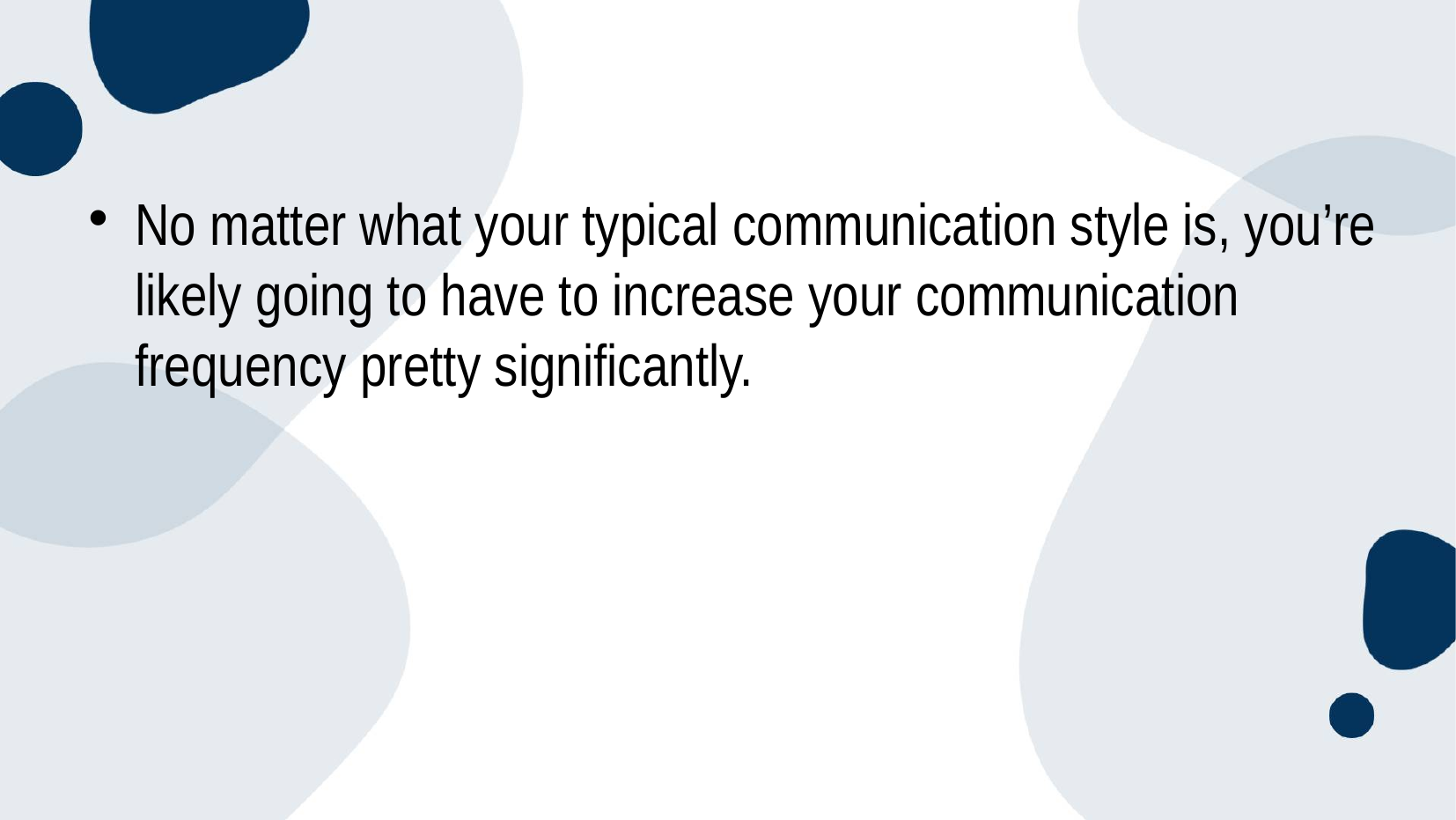

#
No matter what your typical communication style is, you’re likely going to have to increase your communication frequency pretty significantly.